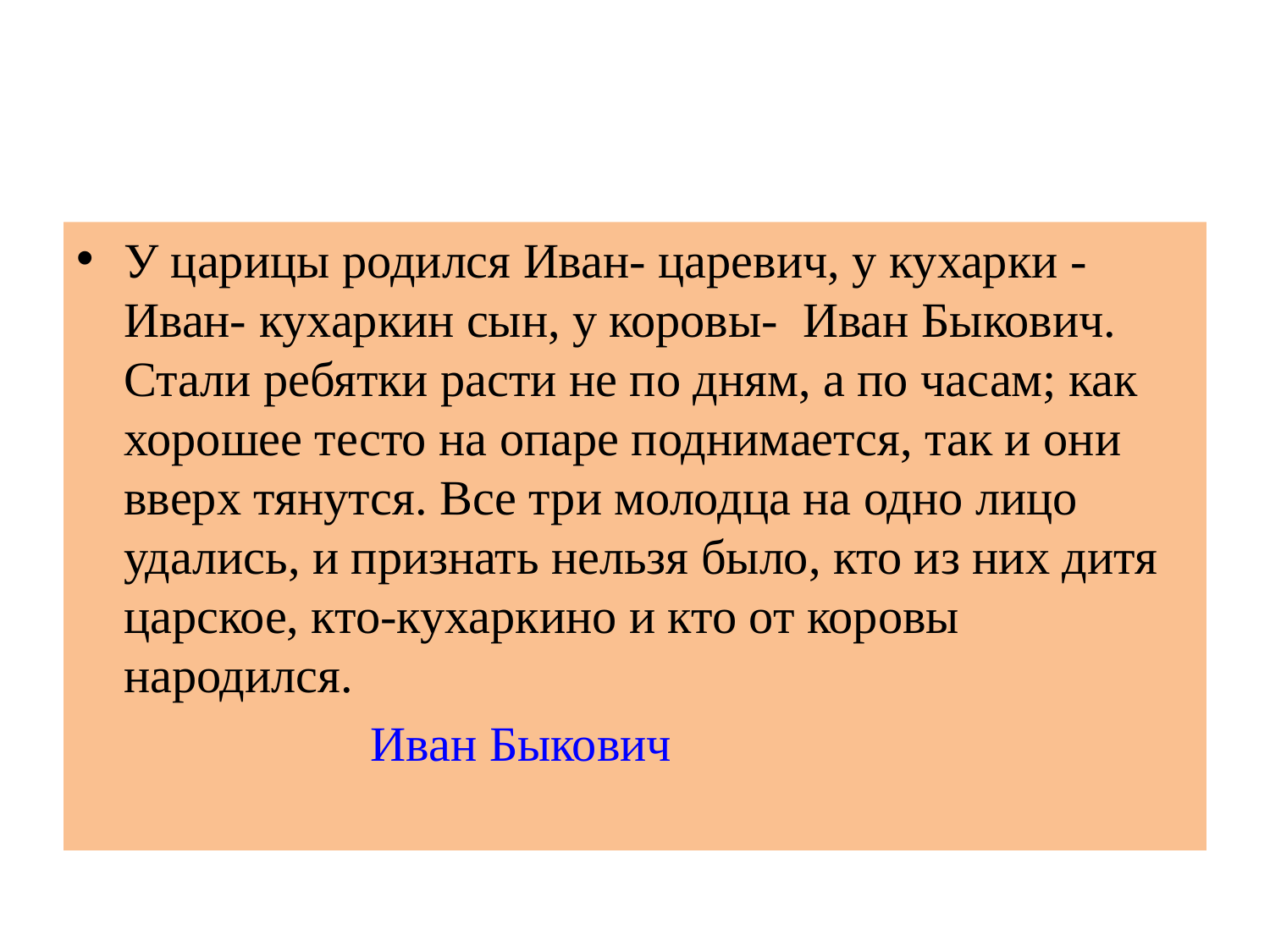

#
У царицы родился Иван- царевич, у кухарки -Иван- кухаркин сын, у коровы-  Иван Быкович. Стали ребятки расти не по дням, а по часам; как хорошее тесто на опаре поднимается, так и они вверх тянутся. Все три молодца на одно лицо удались, и признать нельзя было, кто из них дитя царское, кто-кухаркино и кто от коровы народился.
                        Иван Быкович